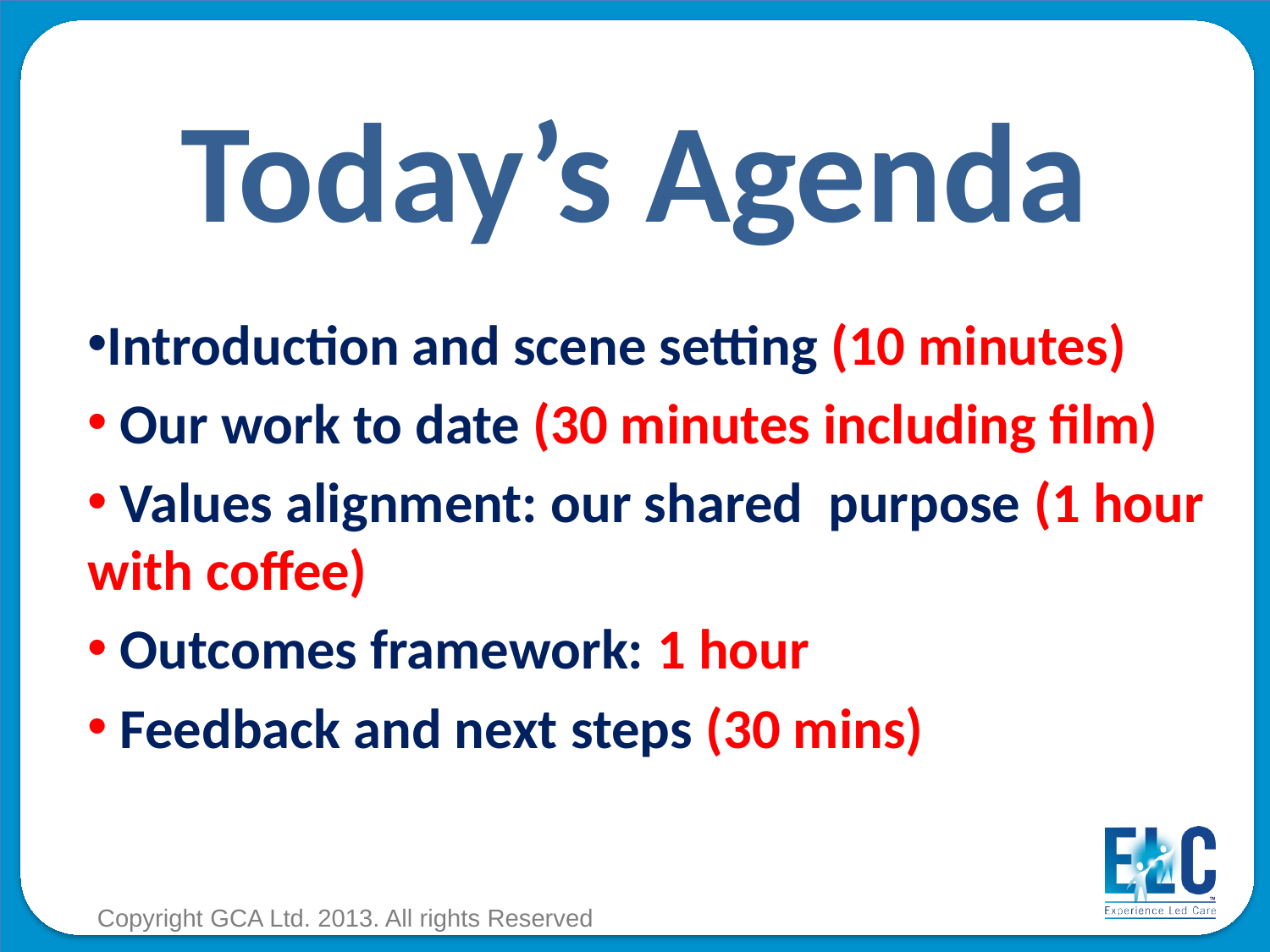

# Today’s Agenda

Introduction and scene setting (10 minutes)
 Our work to date (30 minutes including film)
 Values alignment: our shared  purpose (1 hour with coffee)
 Outcomes framework: 1 hour
 Feedback and next steps (30 mins)
Copyright GCA Ltd. 2013. All rights Reserved